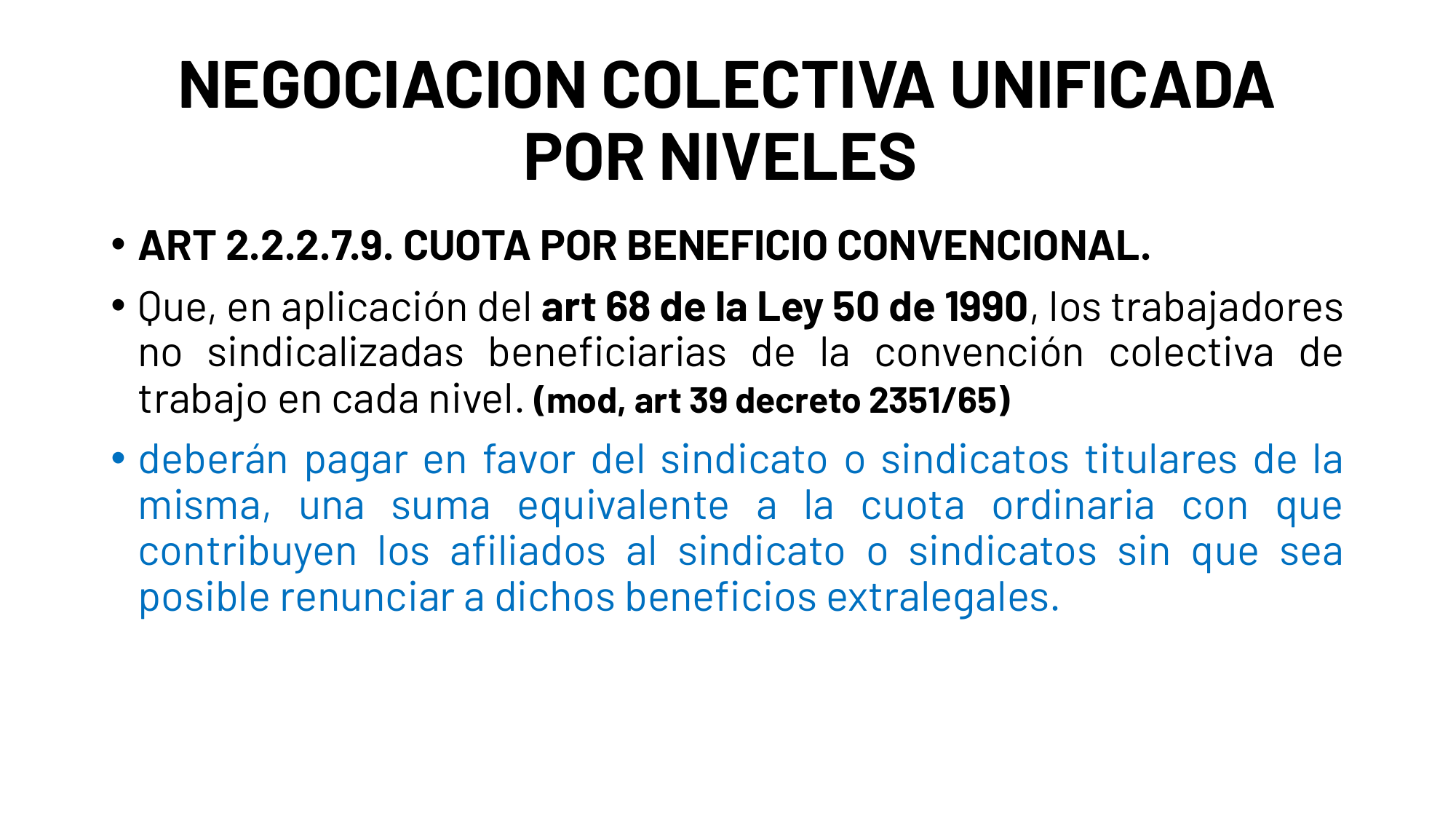

# NEGOCIACION COLECTIVA UNIFICADA POR NIVELES
ART 2.2.2.7.9. CUOTA POR BENEFICIO CONVENCIONAL.
Que, en aplicación del art 68 de la Ley 50 de 1990, los trabajadores no sindicalizadas beneficiarias de la convención colectiva de trabajo en cada nivel. (mod, art 39 decreto 2351/65)
deberán pagar en favor del sindicato o sindicatos titulares de la misma, una suma equivalente a la cuota ordinaria con que contribuyen los afiliados al sindicato o sindicatos sin que sea posible renunciar a dichos beneficios extralegales.